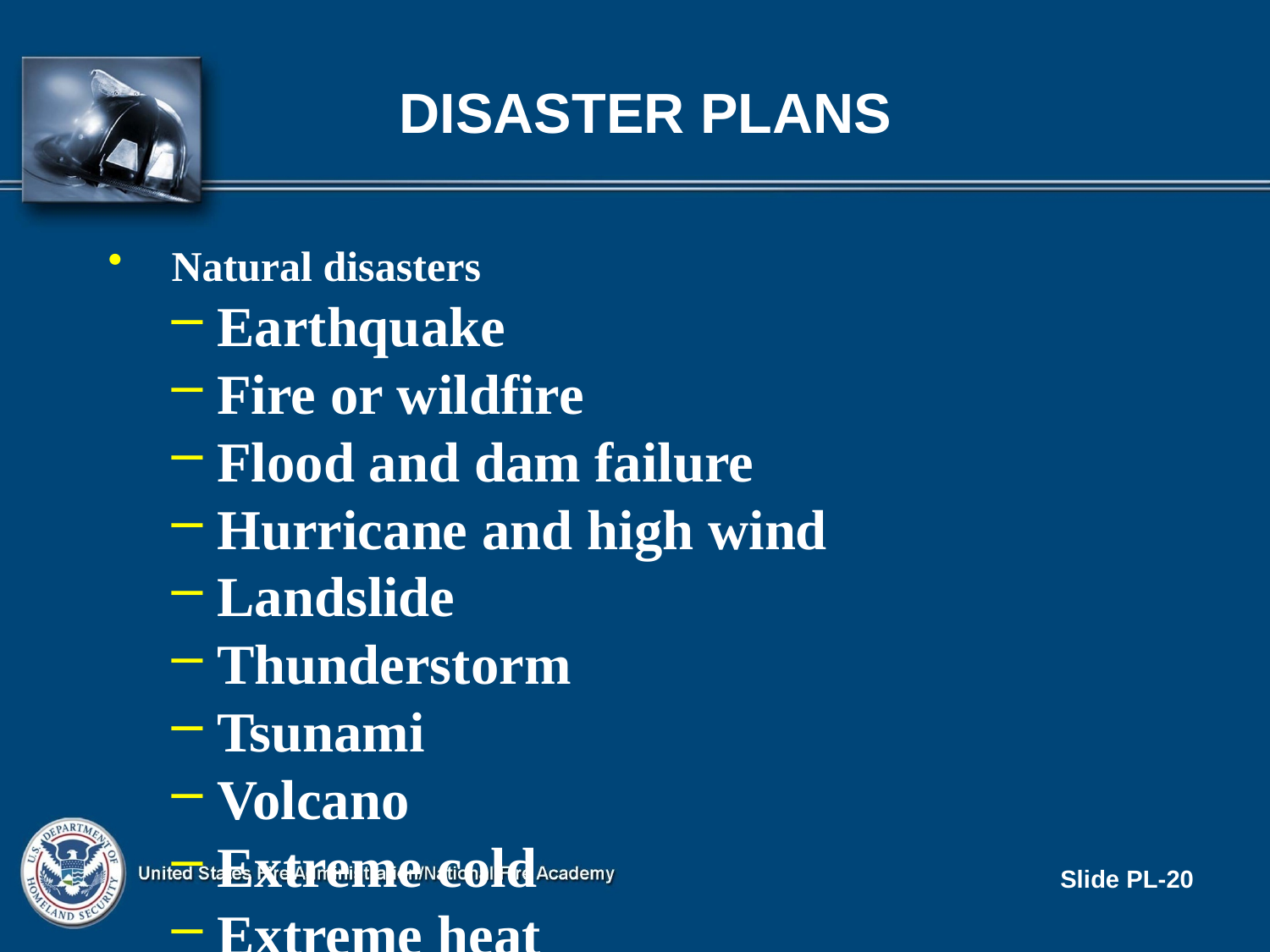

# Disaster Plans
Natural disasters
 Earthquake
 Fire or wildfire
 Flood and dam failure
 Hurricane and high wind
 Landslide
 Thunderstorm
 Tsunami
 Volcano
 Extreme cold
 Extreme heat

Slide PL-20